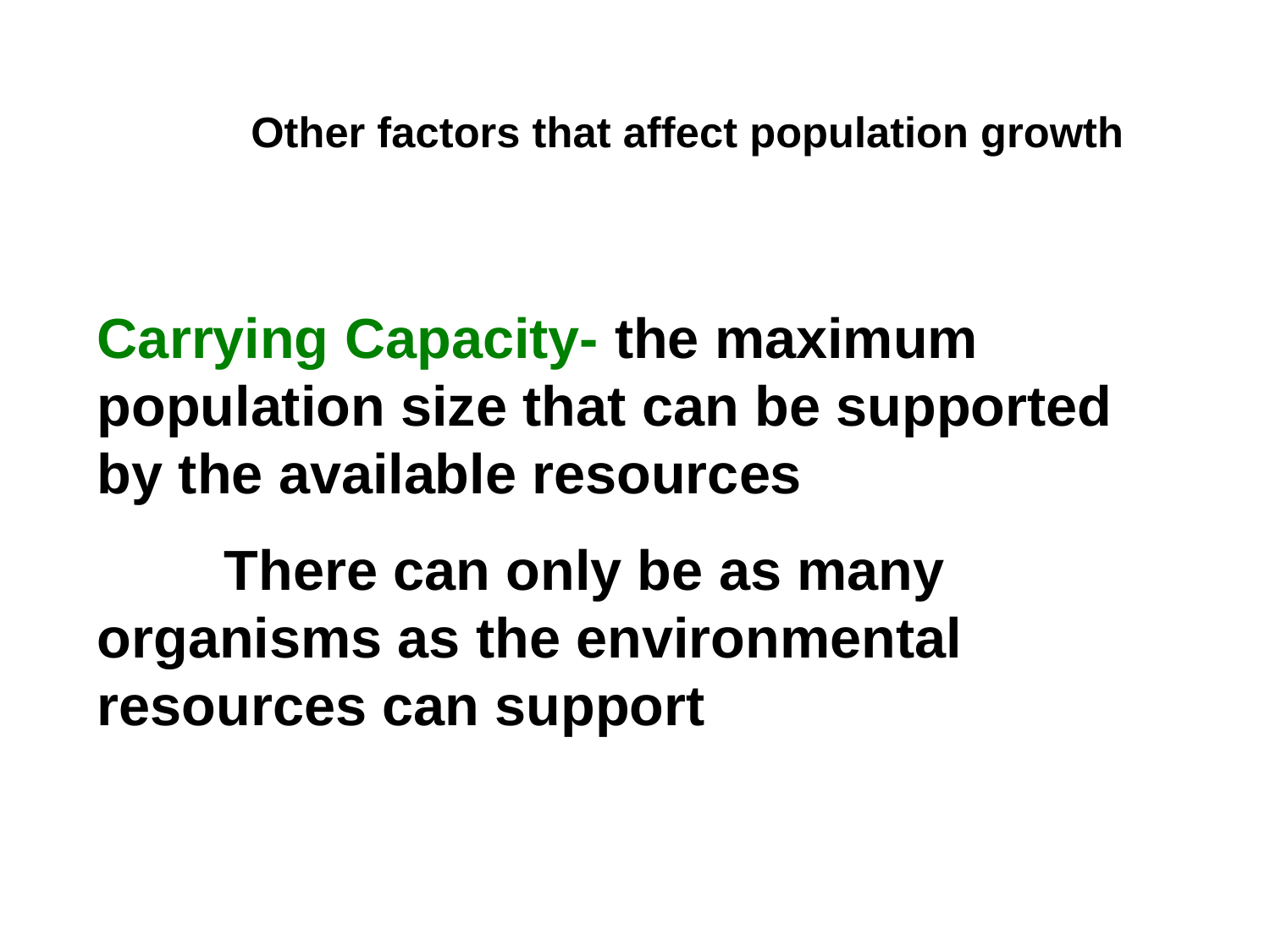

# Other factors that affect population growth
Carrying Capacity- the maximum population size that can be supported by the available resources
	There can only be as many 	organisms as the environmental 	resources can support